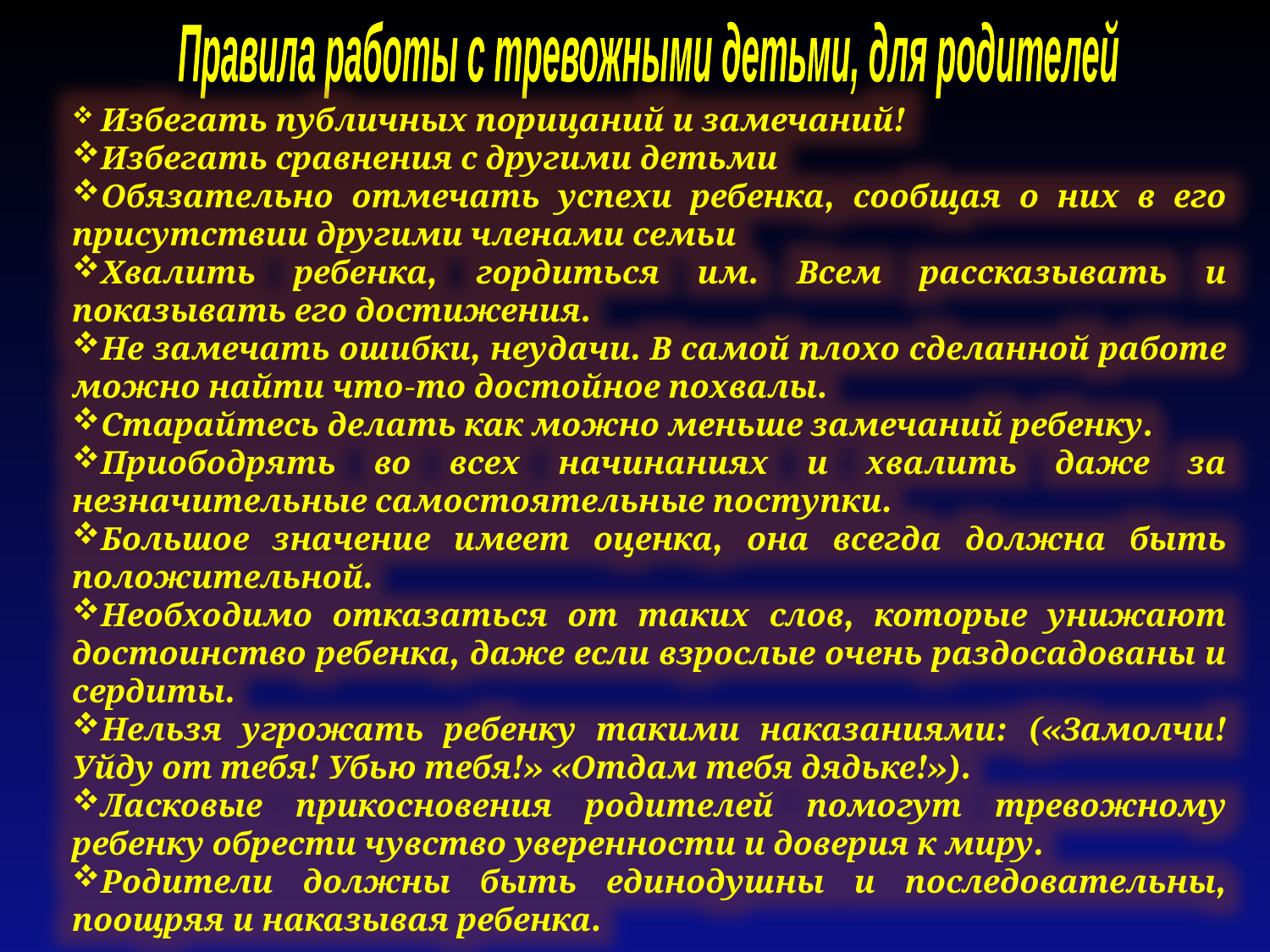

Правила работы с тревожными детьми, для родителей
 Избегать публичных порицаний и замечаний!
Избегать сравнения с другими детьми
Обязательно отмечать успехи ребенка, сообщая о них в его присутствии другими членами семьи
Хвалить ребенка, гордиться им. Всем рассказывать и показывать его достижения.
Не замечать ошибки, неудачи. В самой плохо сделанной работе можно найти что-то достойное похвалы.
Старайтесь делать как можно меньше замечаний ребенку.
Приободрять во всех начинаниях и хвалить даже за незначительные самостоятельные поступки.
Большое значение имеет оценка, она всегда должна быть положительной.
Необходимо отказаться от таких слов, которые унижают достоинство ребенка, даже если взрослые очень раздосадованы и сердиты.
Нельзя угрожать ребенку такими наказаниями: («Замолчи! Уйду от тебя! Убью тебя!» «Отдам тебя дядьке!»).
Ласковые прикосновения родителей помогут тревожному ребенку обрести чувство уверенности и доверия к миру.
Родители должны быть единодушны и последовательны, поощряя и наказывая ребенка.